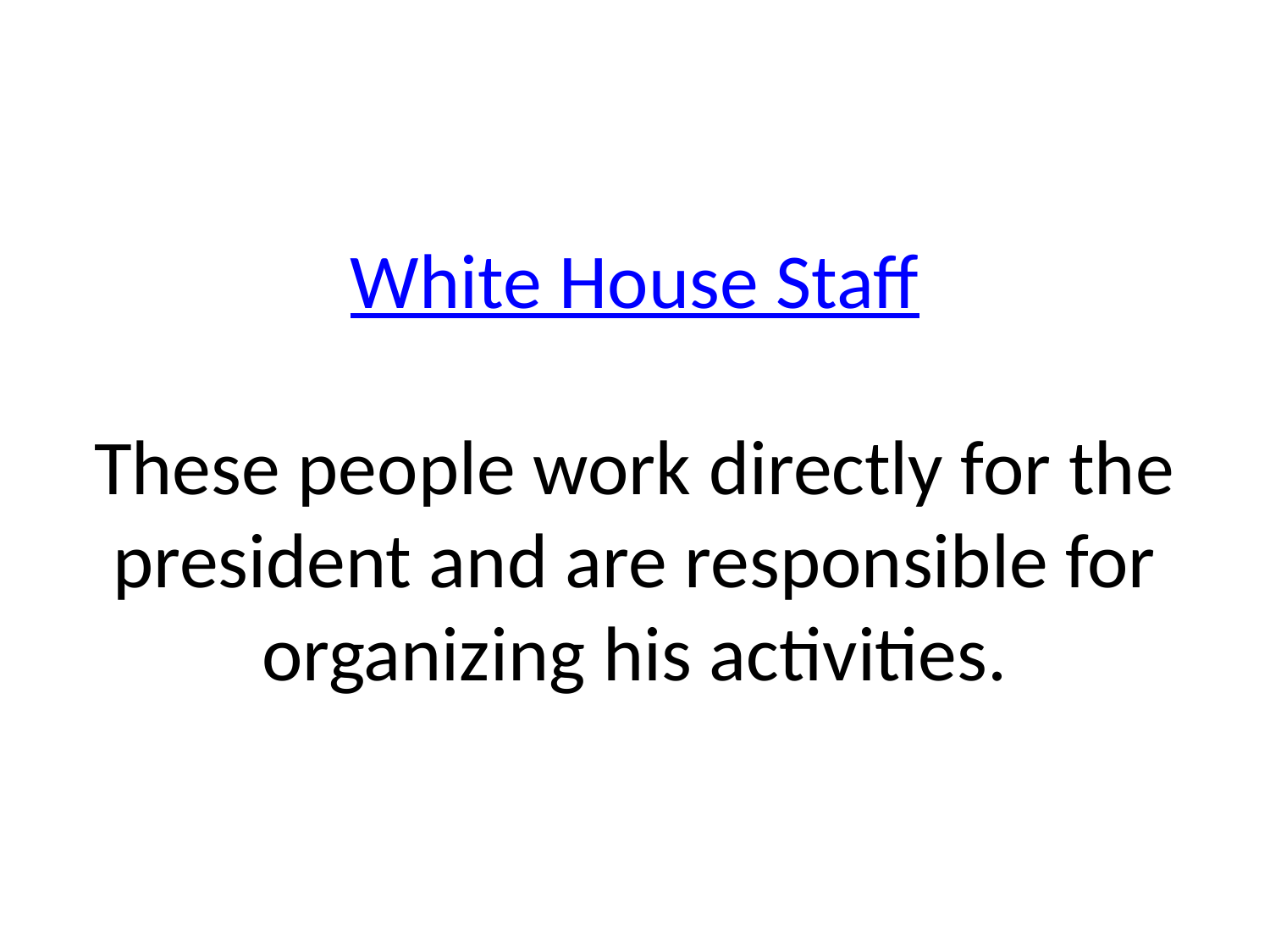

# White House Staff These people work directly for the president and are responsible for organizing his activities.